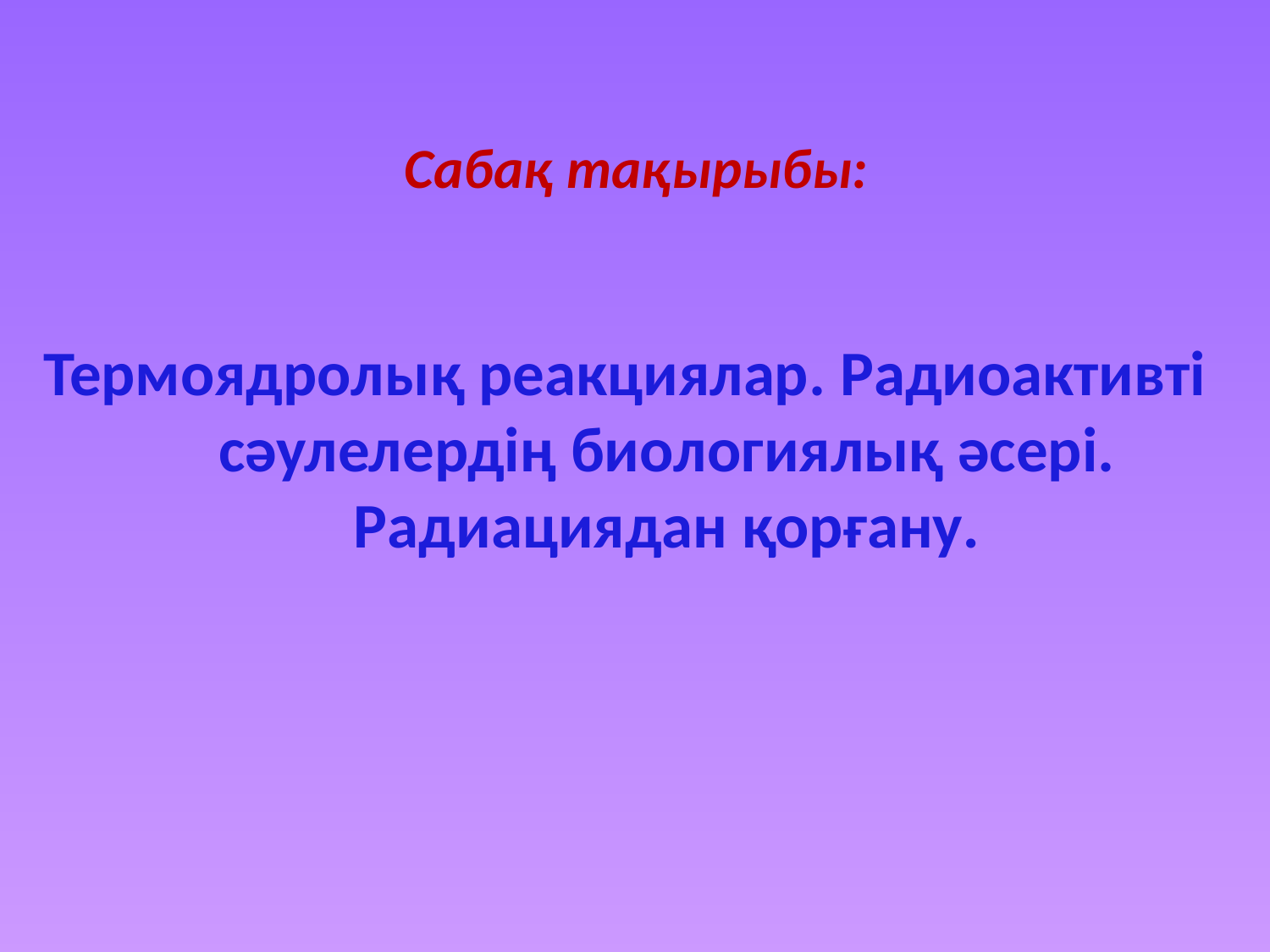

Сабақ тақырыбы:

Термоядролық реакциялар. Радиоактивті сәулелердің биологиялық әсері. Радиациядан қорғану.